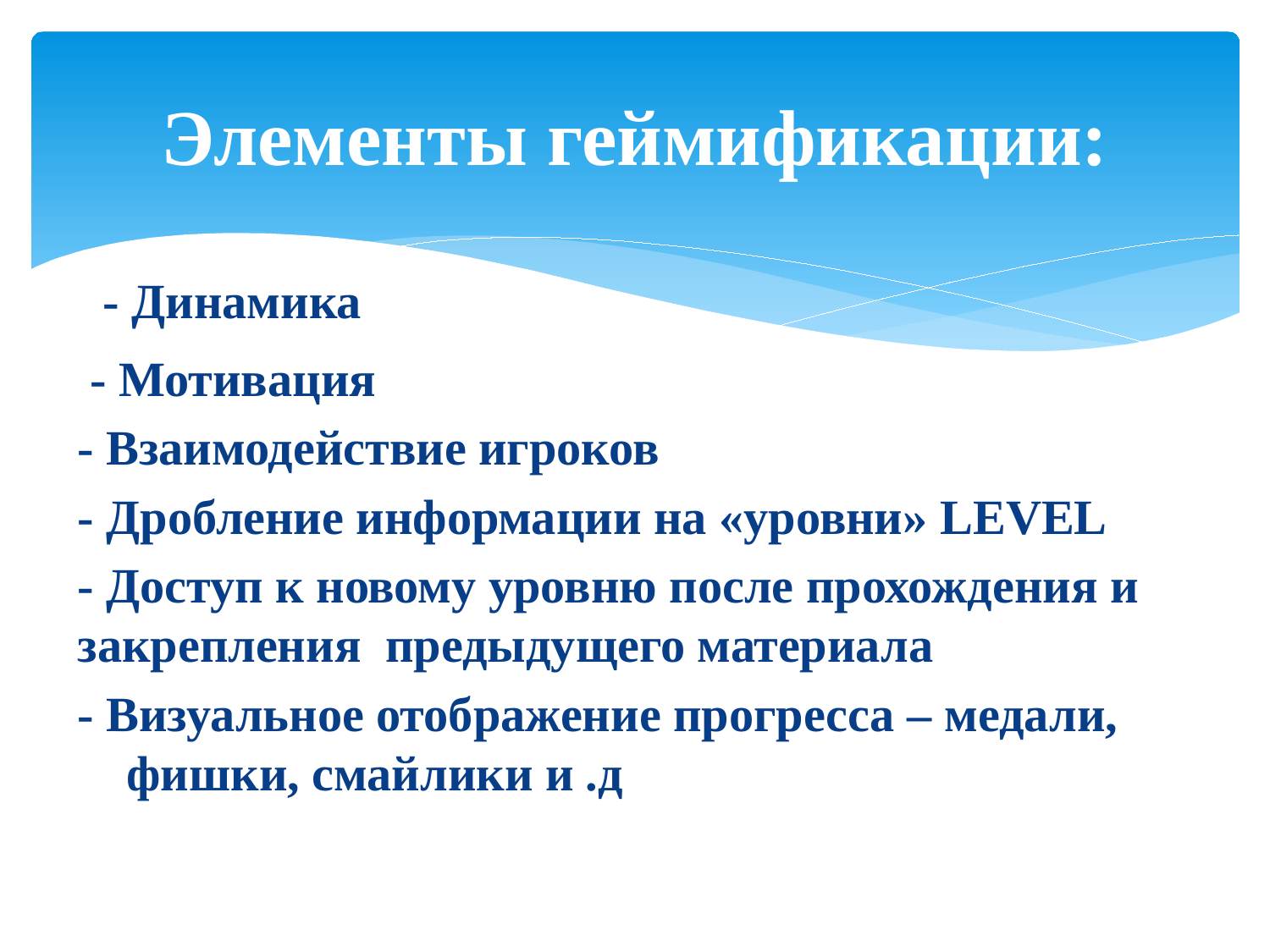

# Элементы геймификации:
 - Динамика
 - Мотивация
- Взаимодействие игроков
- Дробление информации на «уровни» LEVEL
- Доступ к новому уровню после прохождения и закрепления  предыдущего материала
- Визуальное отображение прогресса – медали,           фишки, смайлики и .д